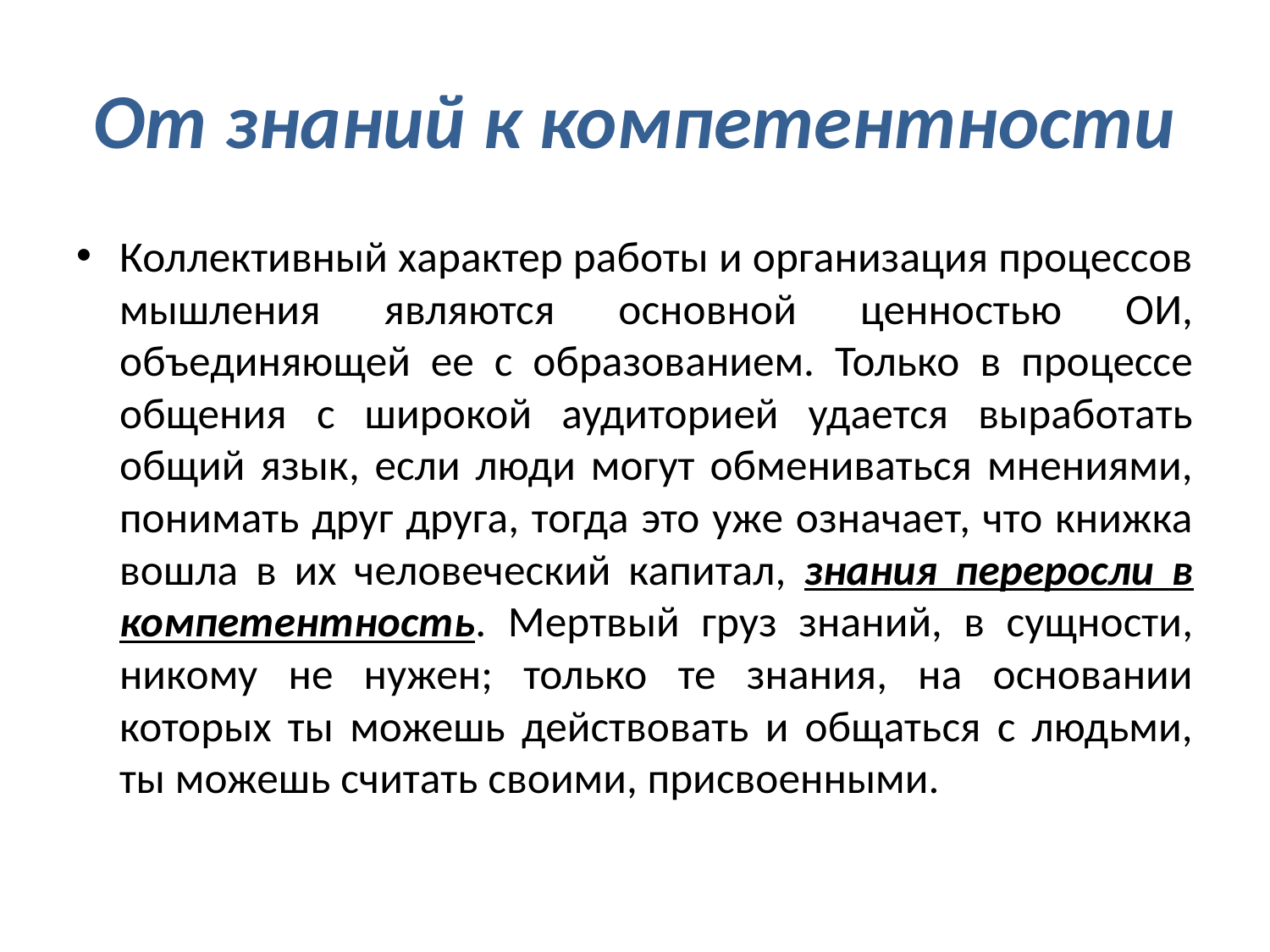

# От знаний к компетентности
Коллективный характер работы и организация процессов мышления являются основной ценностью ОИ, объединяющей ее с образованием. Только в процессе общения с широкой аудиторией удается выработать общий язык, если люди могут обмениваться мнениями, понимать друг друга, тогда это уже означает, что книжка вошла в их человеческий капитал, знания переросли в компетентность. Мертвый груз знаний, в сущности, никому не нужен; только те знания, на основании которых ты можешь действовать и общаться с людьми, ты можешь считать своими, присвоенными.